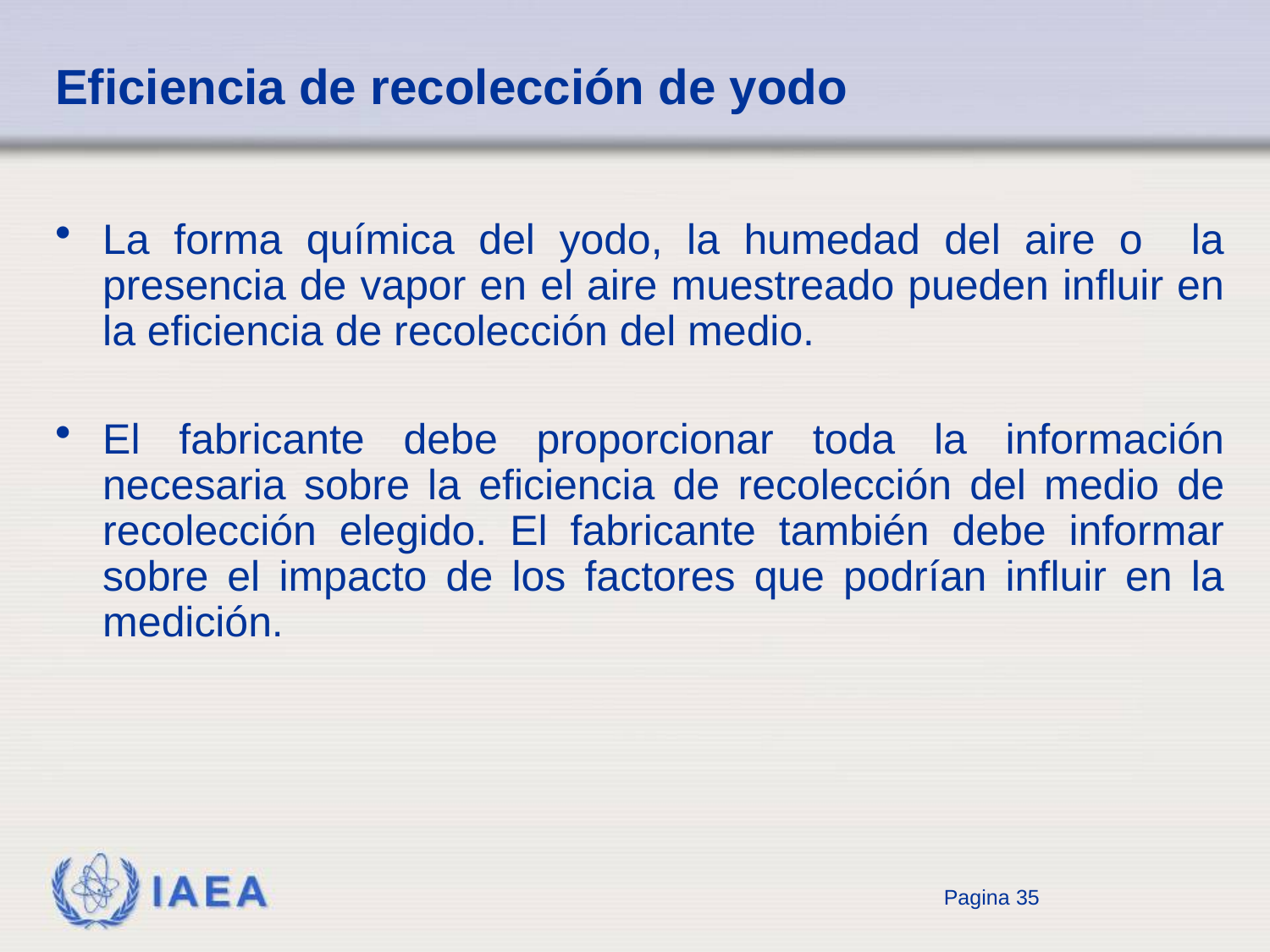

# Eficiencia de recolección de yodo
La forma química del yodo, la humedad del aire o  la presencia de vapor en el aire muestreado pueden influir en la eficiencia de recolección del medio.

El fabricante debe proporcionar toda la información necesaria sobre la eficiencia de recolección del medio de recolección elegido. El fabricante también debe informar sobre el impacto de los factores que podrían influir en la medición.